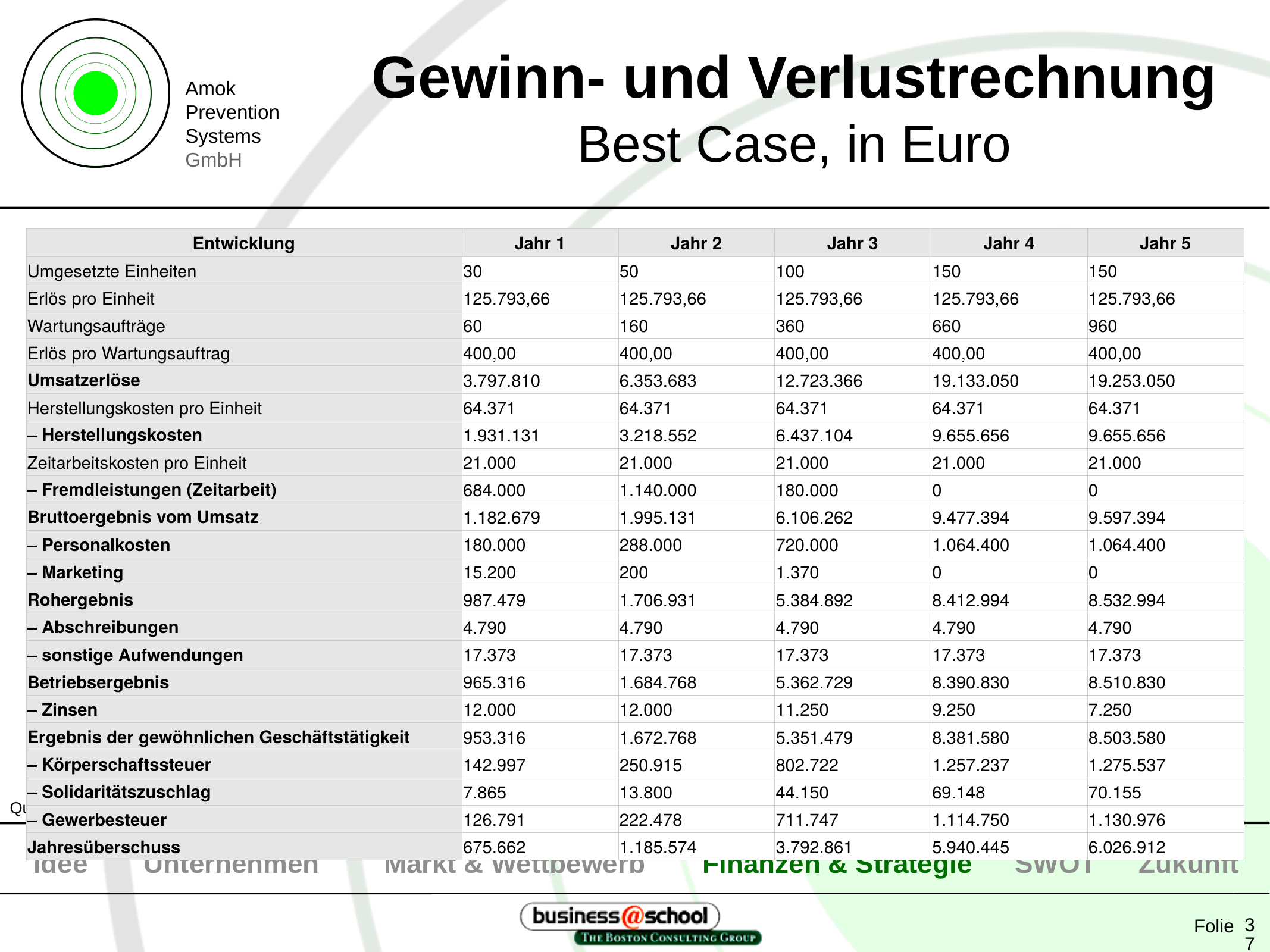

# Gewinn- und Verlustrechnung Best Case, in Euro
| Entwicklung | Jahr 1 | Jahr 2 | Jahr 3 | Jahr 4 | Jahr 5 |
| --- | --- | --- | --- | --- | --- |
| Umgesetzte Einheiten | 30 | 50 | 100 | 150 | 150 |
| Erlös pro Einheit | 125.793,66 | 125.793,66 | 125.793,66 | 125.793,66 | 125.793,66 |
| Wartungsaufträge | 60 | 160 | 360 | 660 | 960 |
| Erlös pro Wartungsauftrag | 400,00 | 400,00 | 400,00 | 400,00 | 400,00 |
| Umsatzerlöse | 3.797.810 | 6.353.683 | 12.723.366 | 19.133.050 | 19.253.050 |
| Herstellungskosten pro Einheit | 64.371 | 64.371 | 64.371 | 64.371 | 64.371 |
| – Herstellungskosten | 1.931.131 | 3.218.552 | 6.437.104 | 9.655.656 | 9.655.656 |
| Zeitarbeitskosten pro Einheit | 21.000 | 21.000 | 21.000 | 21.000 | 21.000 |
| – Fremdleistungen (Zeitarbeit) | 684.000 | 1.140.000 | 180.000 | 0 | 0 |
| Bruttoergebnis vom Umsatz | 1.182.679 | 1.995.131 | 6.106.262 | 9.477.394 | 9.597.394 |
| – Personalkosten | 180.000 | 288.000 | 720.000 | 1.064.400 | 1.064.400 |
| – Marketing | 15.200 | 200 | 1.370 | 0 | 0 |
| Rohergebnis | 987.479 | 1.706.931 | 5.384.892 | 8.412.994 | 8.532.994 |
| – Abschreibungen | 4.790 | 4.790 | 4.790 | 4.790 | 4.790 |
| – sonstige Aufwendungen | 17.373 | 17.373 | 17.373 | 17.373 | 17.373 |
| Betriebsergebnis | 965.316 | 1.684.768 | 5.362.729 | 8.390.830 | 8.510.830 |
| – Zinsen | 12.000 | 12.000 | 11.250 | 9.250 | 7.250 |
| Ergebnis der gewöhnlichen Geschäftstätigkeit | 953.316 | 1.672.768 | 5.351.479 | 8.381.580 | 8.503.580 |
| – Körperschaftssteuer | 142.997 | 250.915 | 802.722 | 1.257.237 | 1.275.537 |
| – Solidaritätszuschlag | 7.865 | 13.800 | 44.150 | 69.148 | 70.155 |
| – Gewerbesteuer | 126.791 | 222.478 | 711.747 | 1.114.750 | 1.130.976 |
| Jahresüberschuss | 675.662 | 1.185.574 | 3.792.861 | 5.940.445 | 6.026.912 |
Quelle: Eigene Berechnung
Idee
Unternehmen
Markt & Wettbewerb
Finanzen & Strategie
SWOT
Zukunft
37